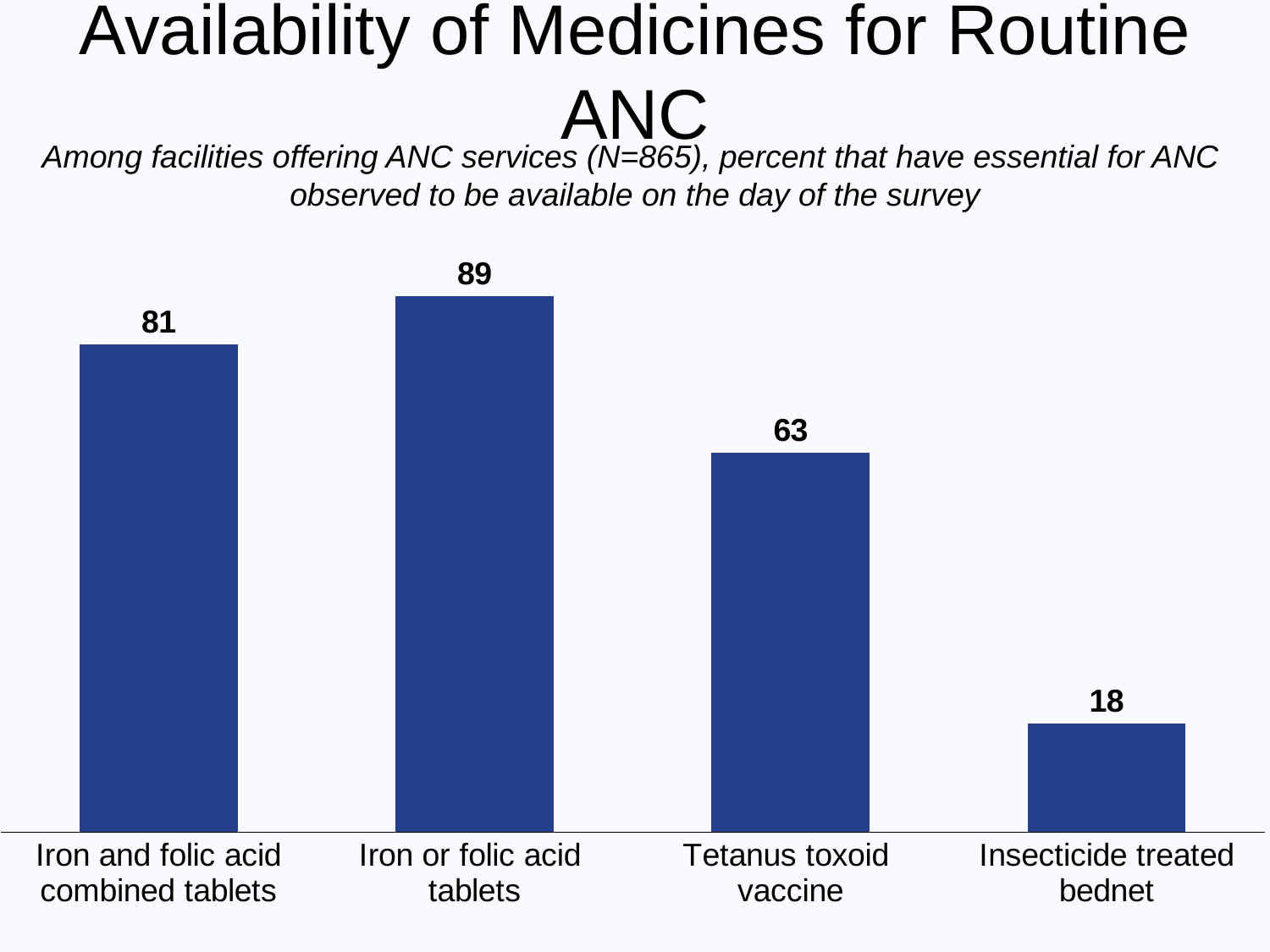

# Availability of Medicines for Routine ANC
Among facilities offering ANC services (N=865), percent that have essential for ANC
observed to be available on the day of the survey

### Chart

| Category | Series 1 |
|---|---|
| Iron and folic acid combined tablets | 81.0 |
| Iron or folic acid
tablets | 89.0 |
| Tetanus toxoid
vaccine | 63.0 |
| Insecticide treated bednet | 18.0 |